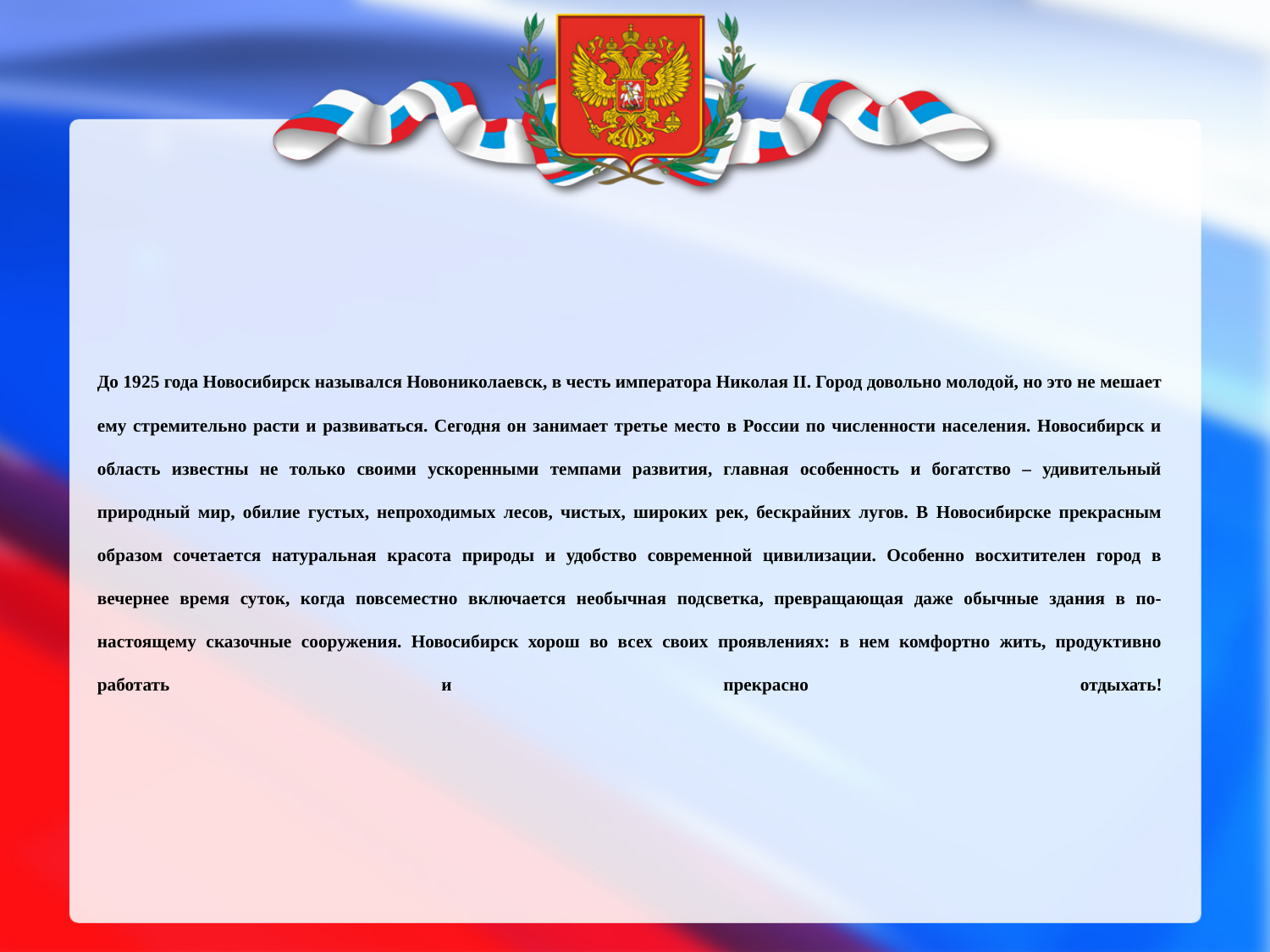

# До 1925 года Новосибирск назывался Новониколаевск, в честь императора Николая II. Город довольно молодой, но это не мешает ему стремительно расти и развиваться. Сегодня он занимает третье место в России по численности населения. Новосибирск и область известны не только своими ускоренными темпами развития, главная особенность и богатство – удивительный природный мир, обилие густых, непроходимых лесов, чистых, широких рек, бескрайних лугов. В Новосибирске прекрасным образом сочетается натуральная красота природы и удобство современной цивилизации. Особенно восхитителен город в вечернее время суток, когда повсеместно включается необычная подсветка, превращающая даже обычные здания в по-настоящему сказочные сооружения. Новосибирск хорош во всех своих проявлениях: в нем комфортно жить, продуктивно работать и прекрасно отдыхать!